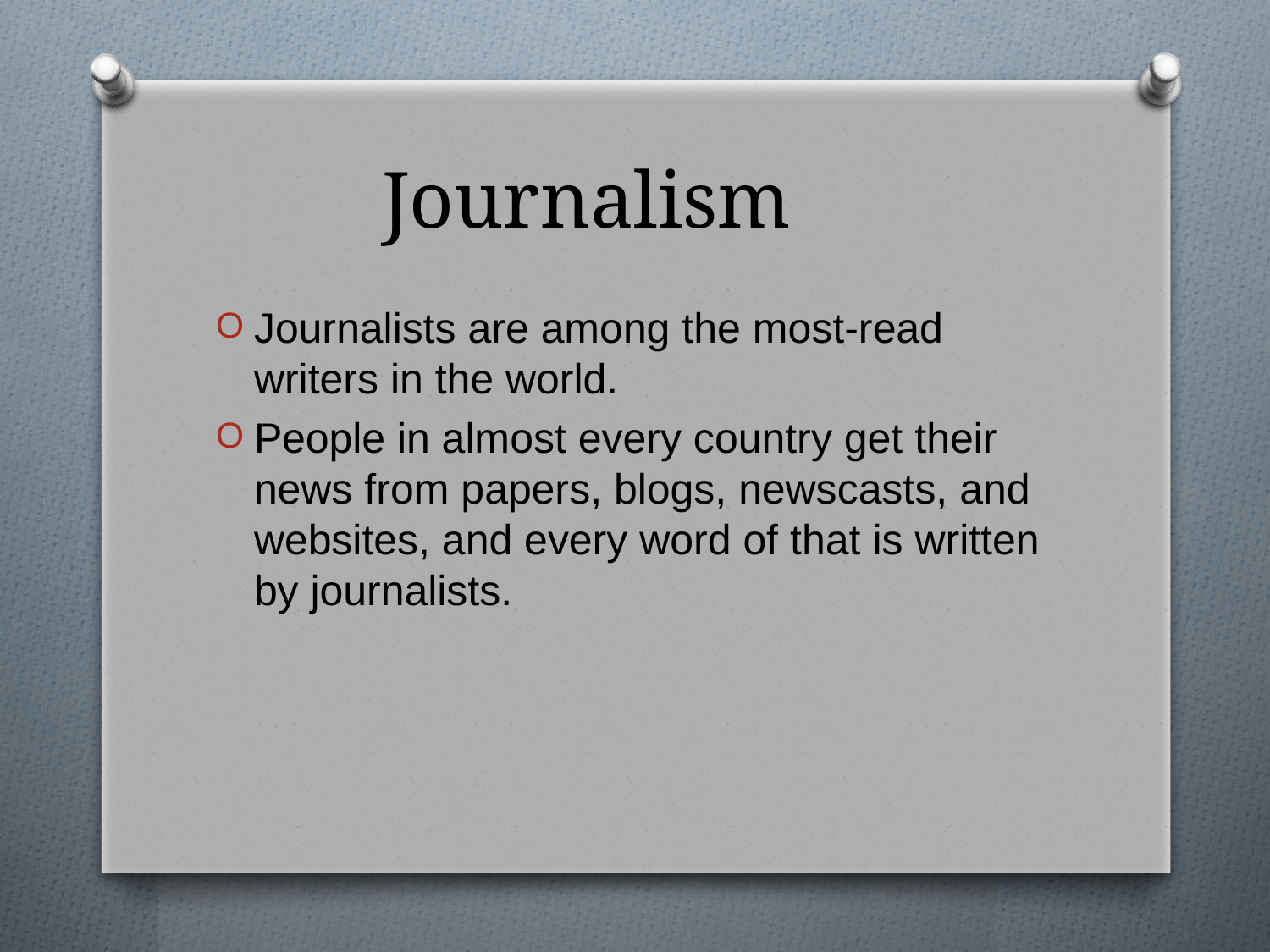

# Journalism
Journalists are among the most-read writers in the world.
People in almost every country get their news from papers, blogs, newscasts, and websites, and every word of that is written by journalists.